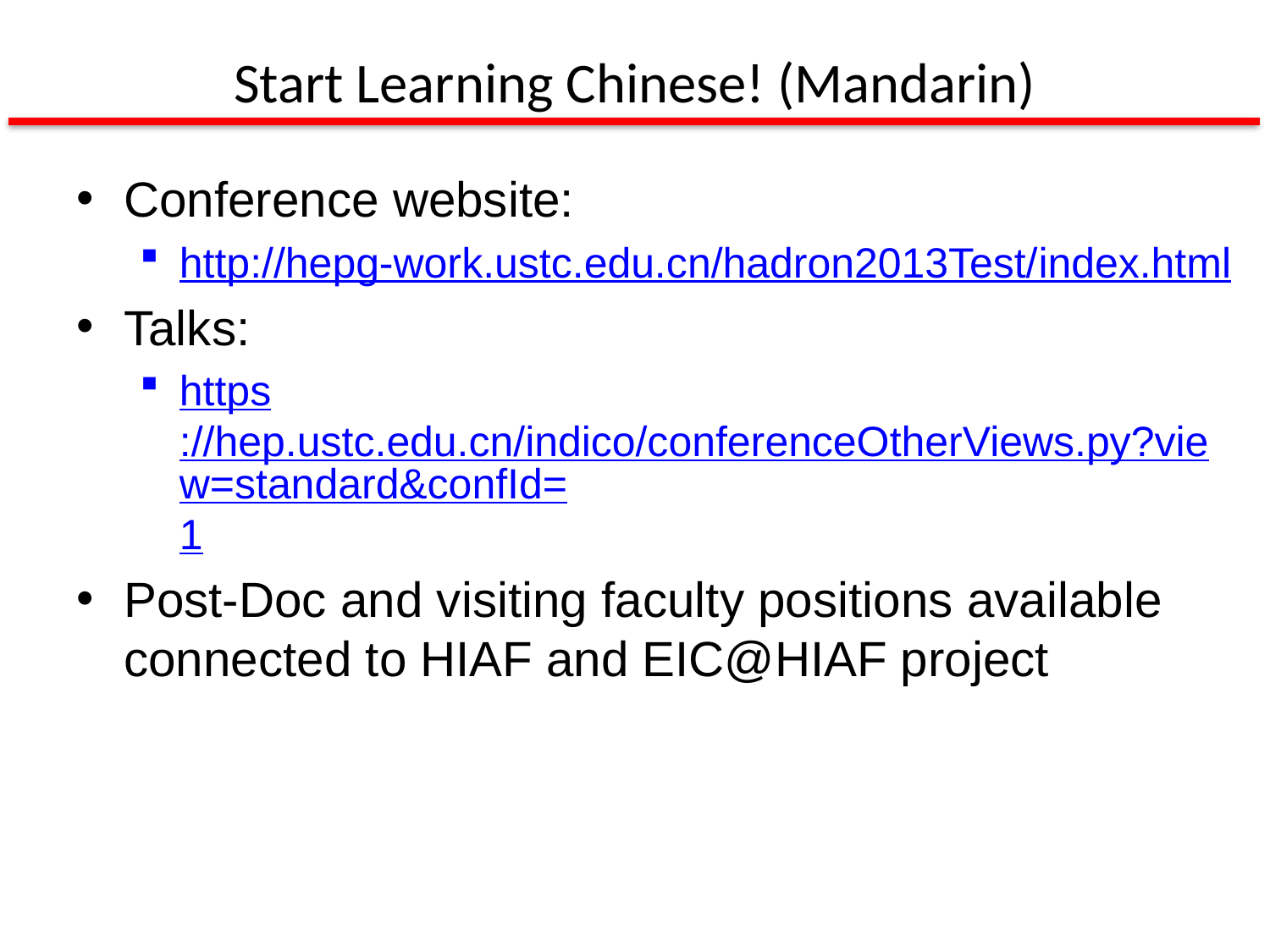

# Start Learning Chinese! (Mandarin)
Conference website:
http://hepg-work.ustc.edu.cn/hadron2013Test/index.html
Talks:
https://hep.ustc.edu.cn/indico/conferenceOtherViews.py?view=standard&confId=1
Post-Doc and visiting faculty positions available connected to HIAF and EIC@HIAF project